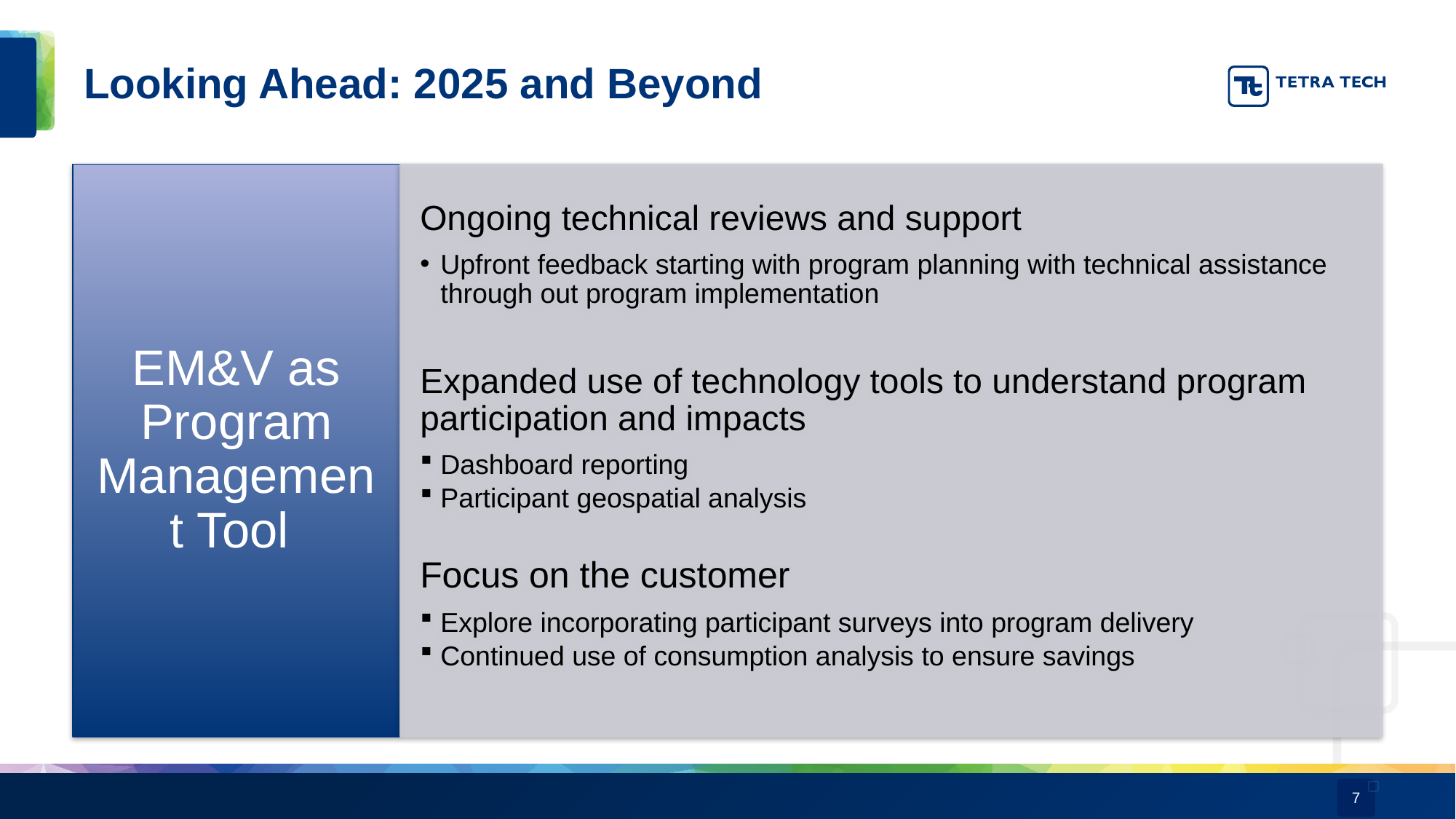

# Looking Ahead: 2025 and Beyond
EM&V as Program Management Tool
Ongoing technical reviews and support
Upfront feedback starting with program planning with technical assistance through out program implementation

Expanded use of technology tools to understand program participation and impacts
Dashboard reporting
Participant geospatial analysis

Focus on the customer
Explore incorporating participant surveys into program delivery
Continued use of consumption analysis to ensure savings

7